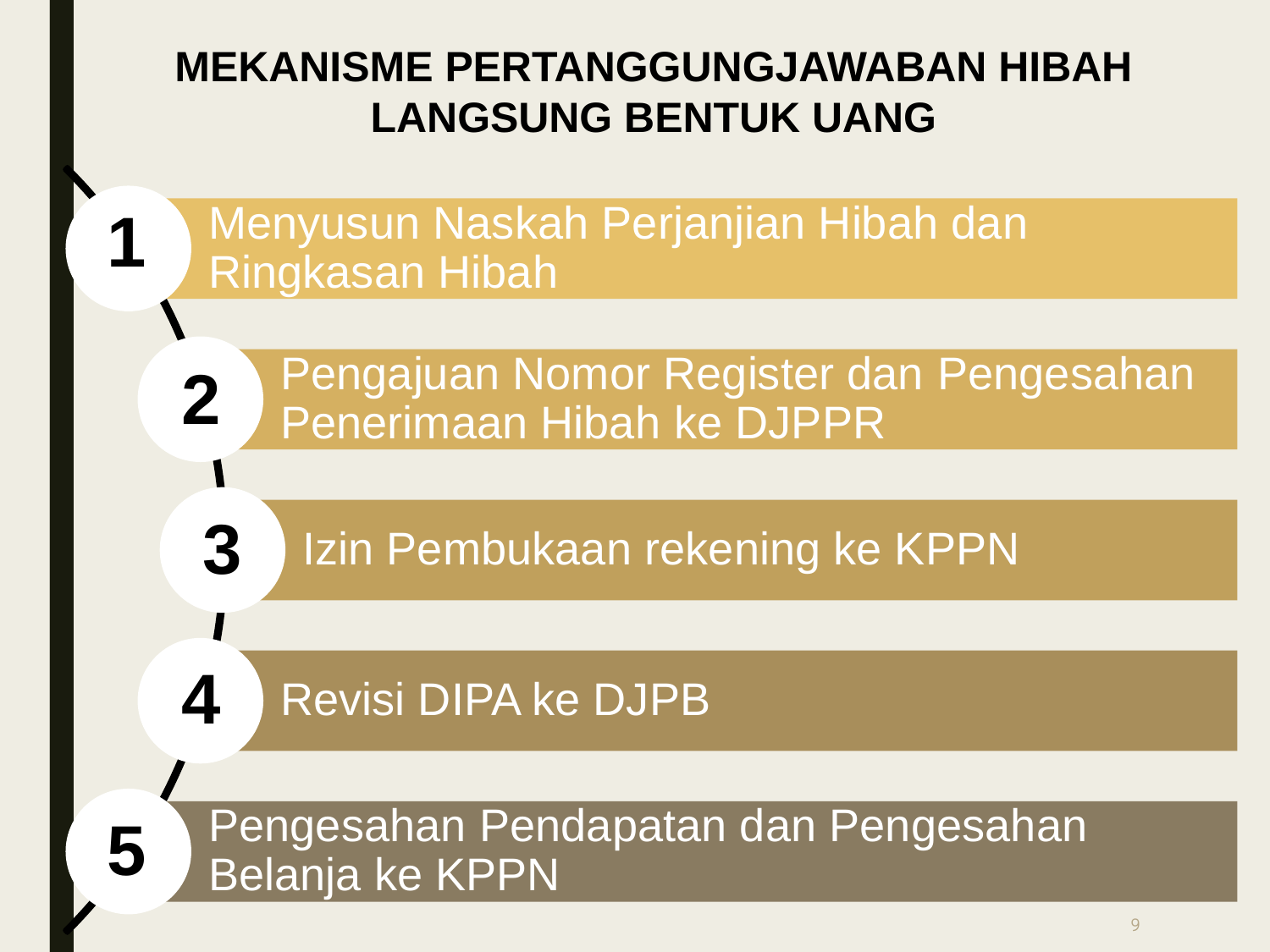

MEKANISME PERTANGGUNGJAWABAN HIBAH LANGSUNG BENTUK UANG
Menyusun Naskah Perjanjian Hibah dan Ringkasan Hibah
Pengajuan Nomor Register dan Pengesahan Penerimaan Hibah ke DJPPR
Izin Pembukaan rekening ke KPPN
Revisi DIPA ke DJPB
Pengesahan Pendapatan dan Pengesahan Belanja ke KPPN
1
2
3
4
5
9